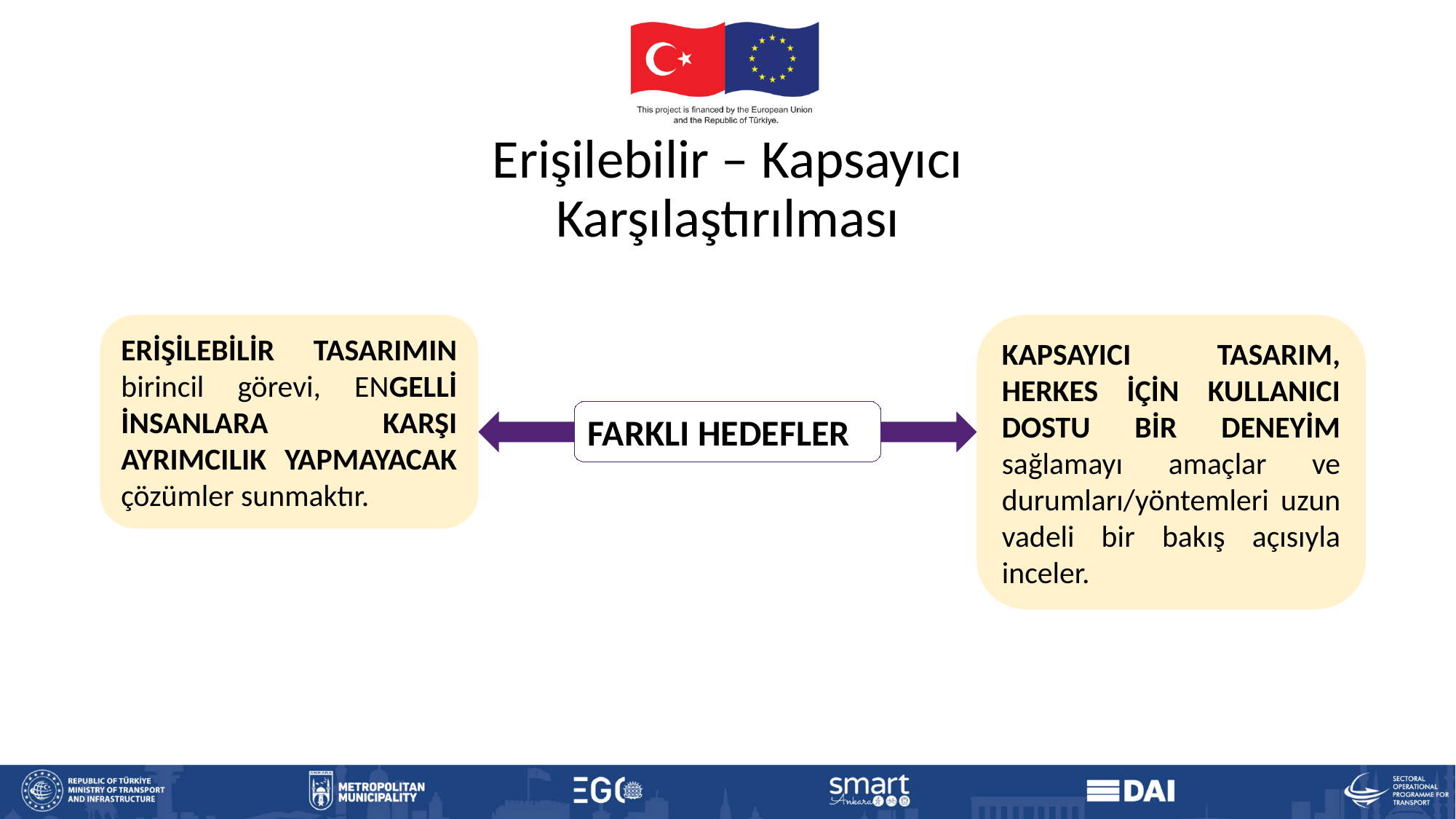

# Erişilebilir – Kapsayıcı Karşılaştırılması
ERİŞİLEBİLİR TASARIMIN birincil görevi, ENGELLİ İNSANLARA KARŞI AYRIMCILIK YAPMAYACAK çözümler sunmaktır.
KAPSAYICI TASARIM, HERKES İÇİN KULLANICI DOSTU BİR DENEYİM sağlamayı amaçlar ve durumları/yöntemleri uzun vadeli bir bakış açısıyla inceler.
FARKLI HEDEFLER